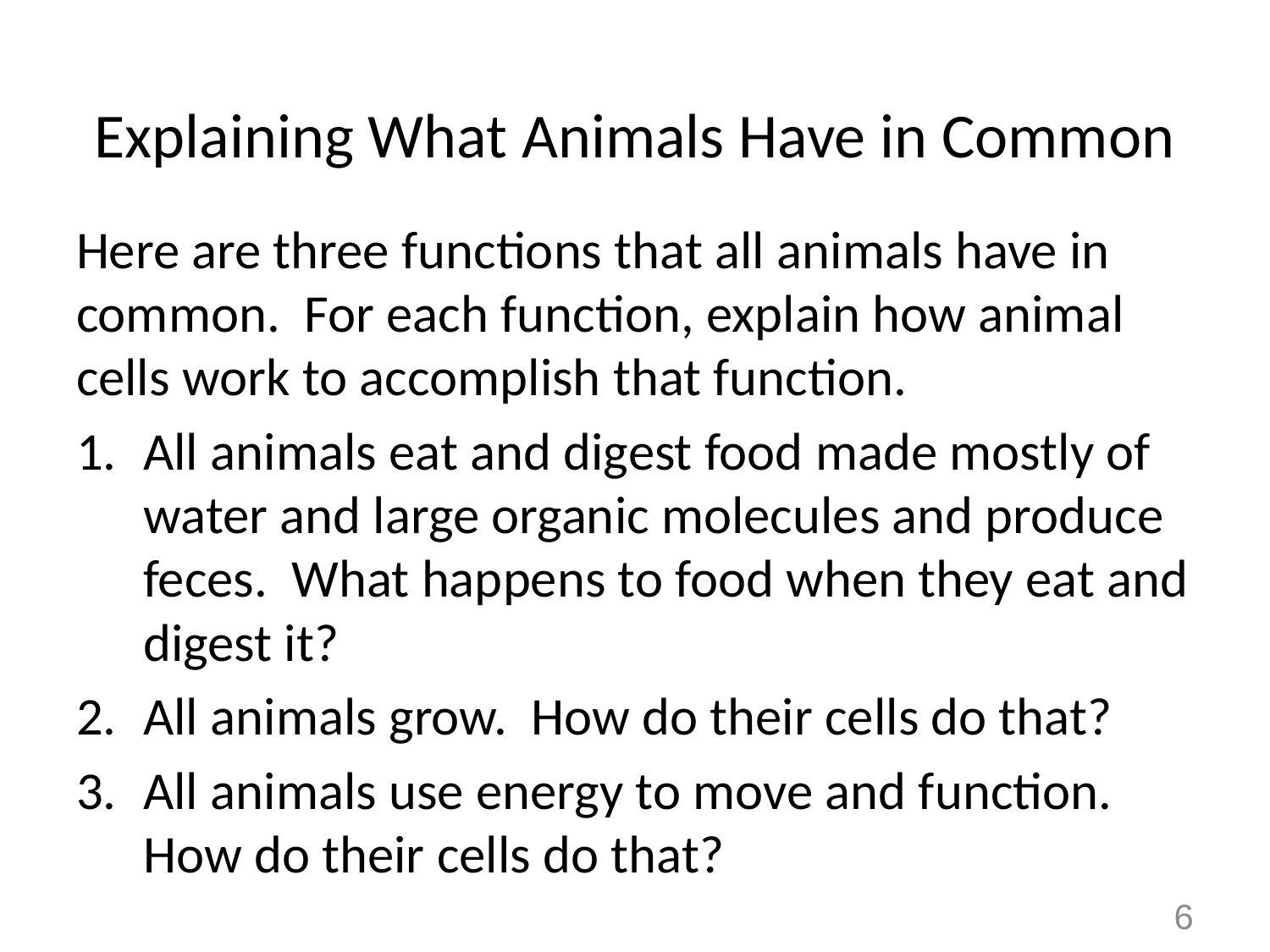

# Explaining What Animals Have in Common
Here are three functions that all animals have in common.  For each function, explain how animal cells work to accomplish that function.
All animals eat and digest food made mostly of water and large organic molecules and produce feces.  What happens to food when they eat and digest it?
All animals grow.  How do their cells do that?
All animals use energy to move and function.  How do their cells do that?
6